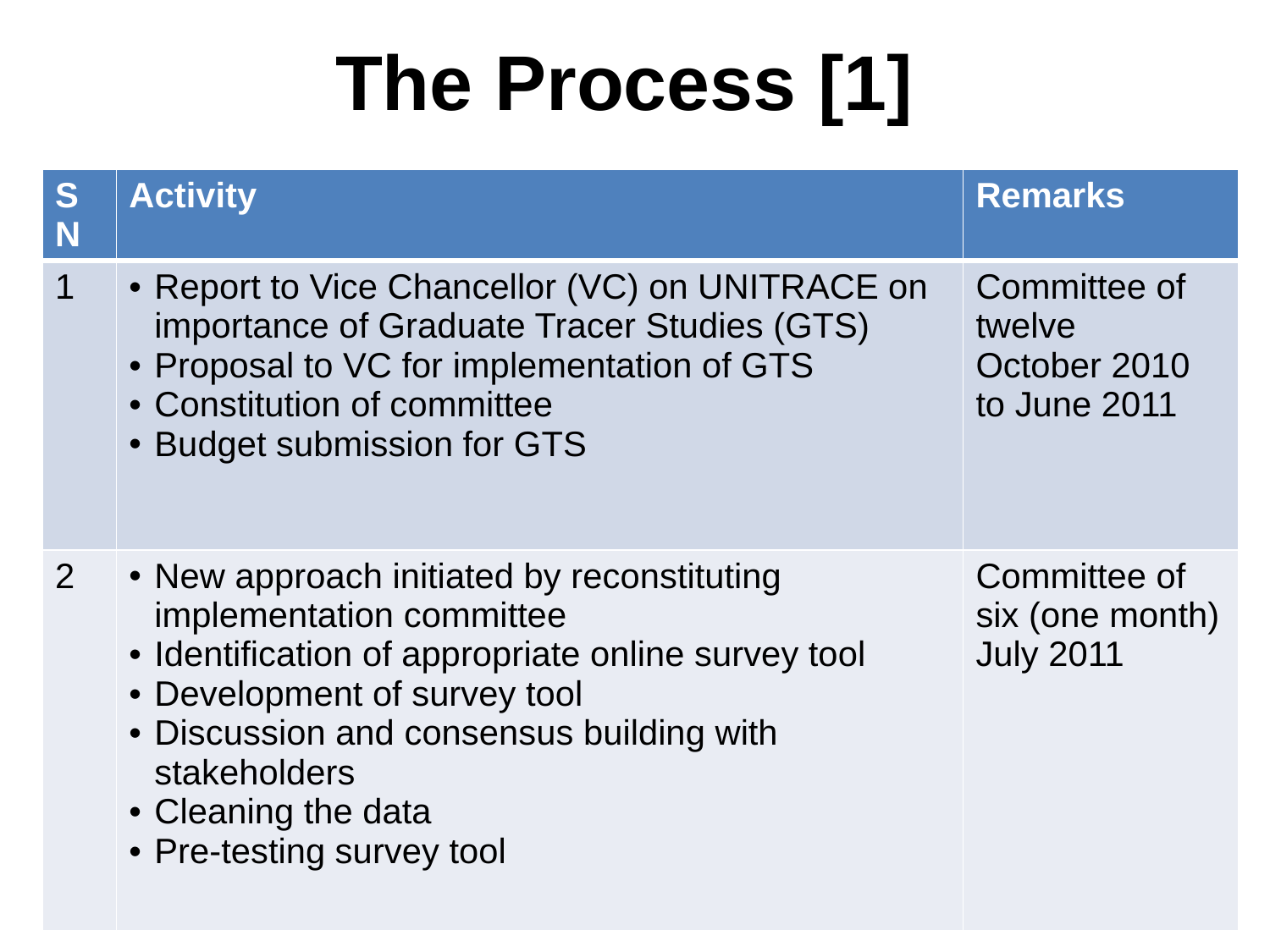

# The Process [1]
| SN | Activity | Remarks |
| --- | --- | --- |
| 1 | Report to Vice Chancellor (VC) on UNITRACE on importance of Graduate Tracer Studies (GTS) Proposal to VC for implementation of GTS Constitution of committee Budget submission for GTS | Committee of twelve October 2010 to June 2011 |
| 2 | New approach initiated by reconstituting implementation committee Identification of appropriate online survey tool Development of survey tool Discussion and consensus building with stakeholders Cleaning the data Pre-testing survey tool | Committee of six (one month) July 2011 |